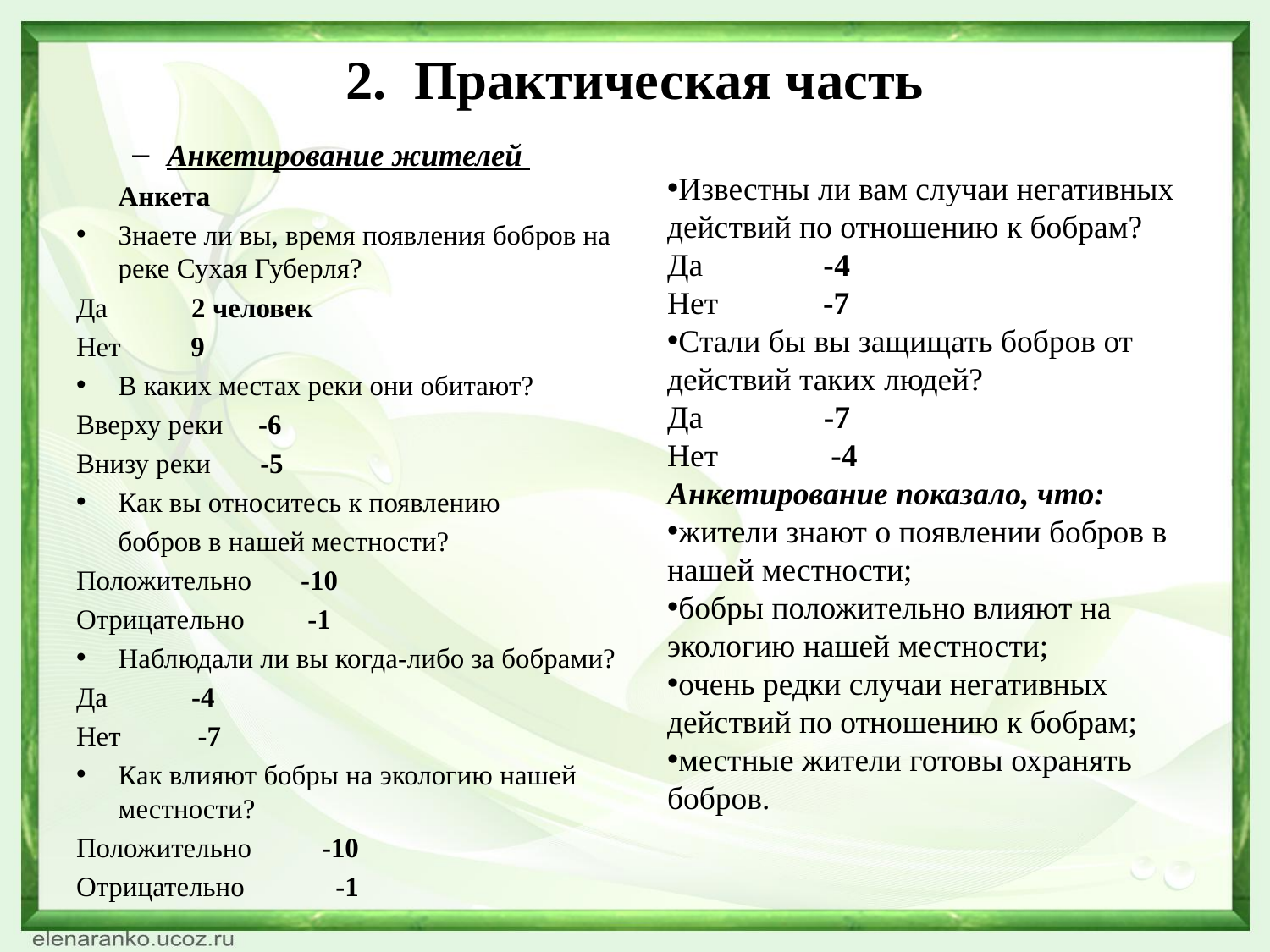

# 2.  Практическая часть
Анкетирование жителей
      Анкета
Знаете ли вы, время появления бобров на реке Сухая Губерля?
Да            2 человек
Нет          9
В каких местах реки они обитают?
Вверху реки     -6
Внизу реки       -5
Как вы относитесь к появлению
      бобров в нашей местности?
Положительно       -10
Отрицательно         -1
Наблюдали ли вы когда-либо за бобрами?
Да            -4
Нет           -7
Как влияют бобры на экологию нашей местности?
Положительно          -10
Отрицательно             -1

Известны ли вам случаи негативных действий по отношению к бобрам?
Да               -4
Нет             -7
Стали бы вы защищать бобров от действий таких людей?
Да               -7
Нет              -4
Анкетирование показало, что:
жители знают о появлении бобров в нашей местности;
бобры положительно влияют на экологию нашей местности;
очень редки случаи негативных действий по отношению к бобрам;
местные жители готовы охранять бобров.